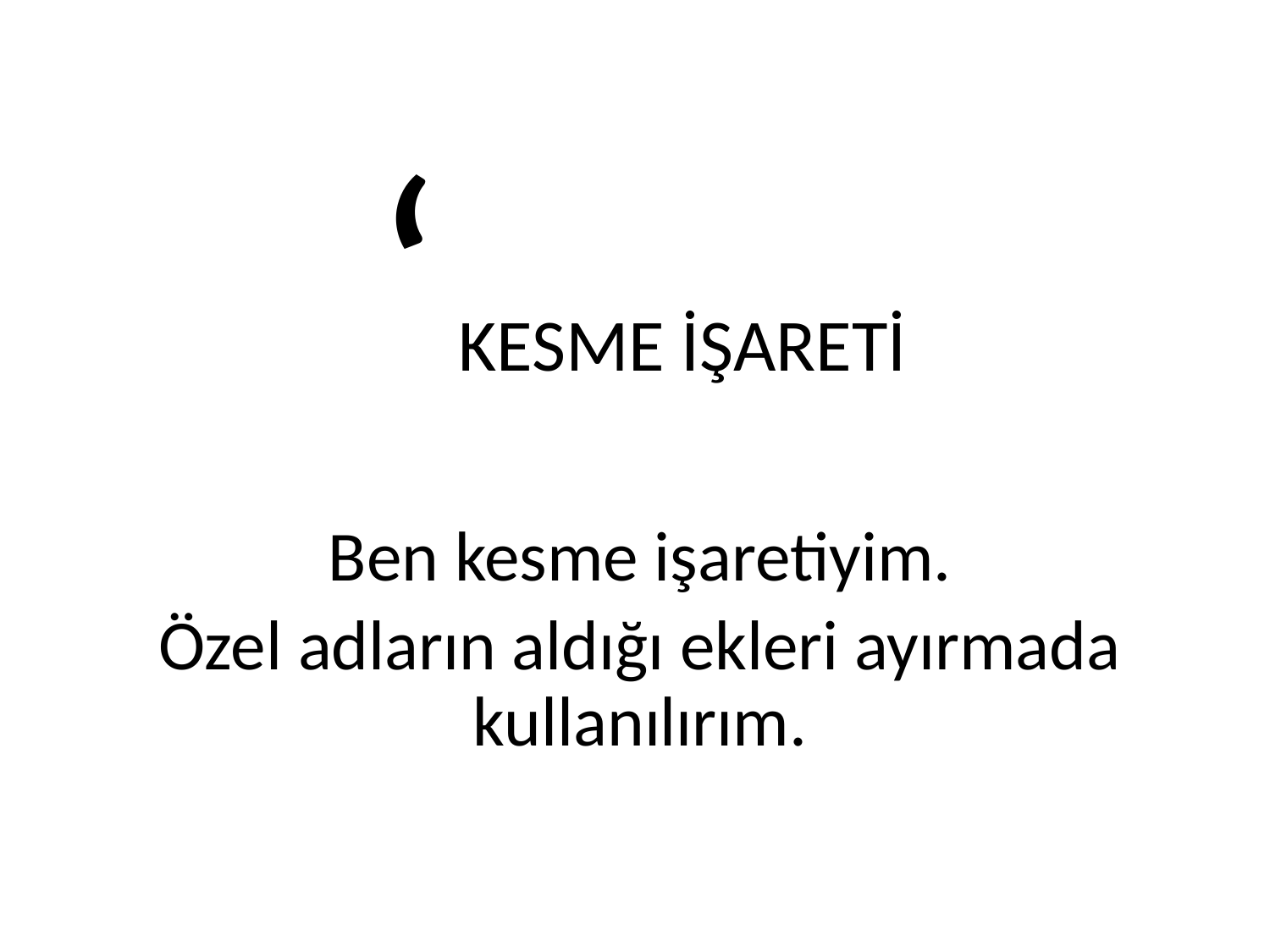

# ‘ KESME İŞARETİ
Ben kesme işaretiyim.
Özel adların aldığı ekleri ayırmada kullanılırım.